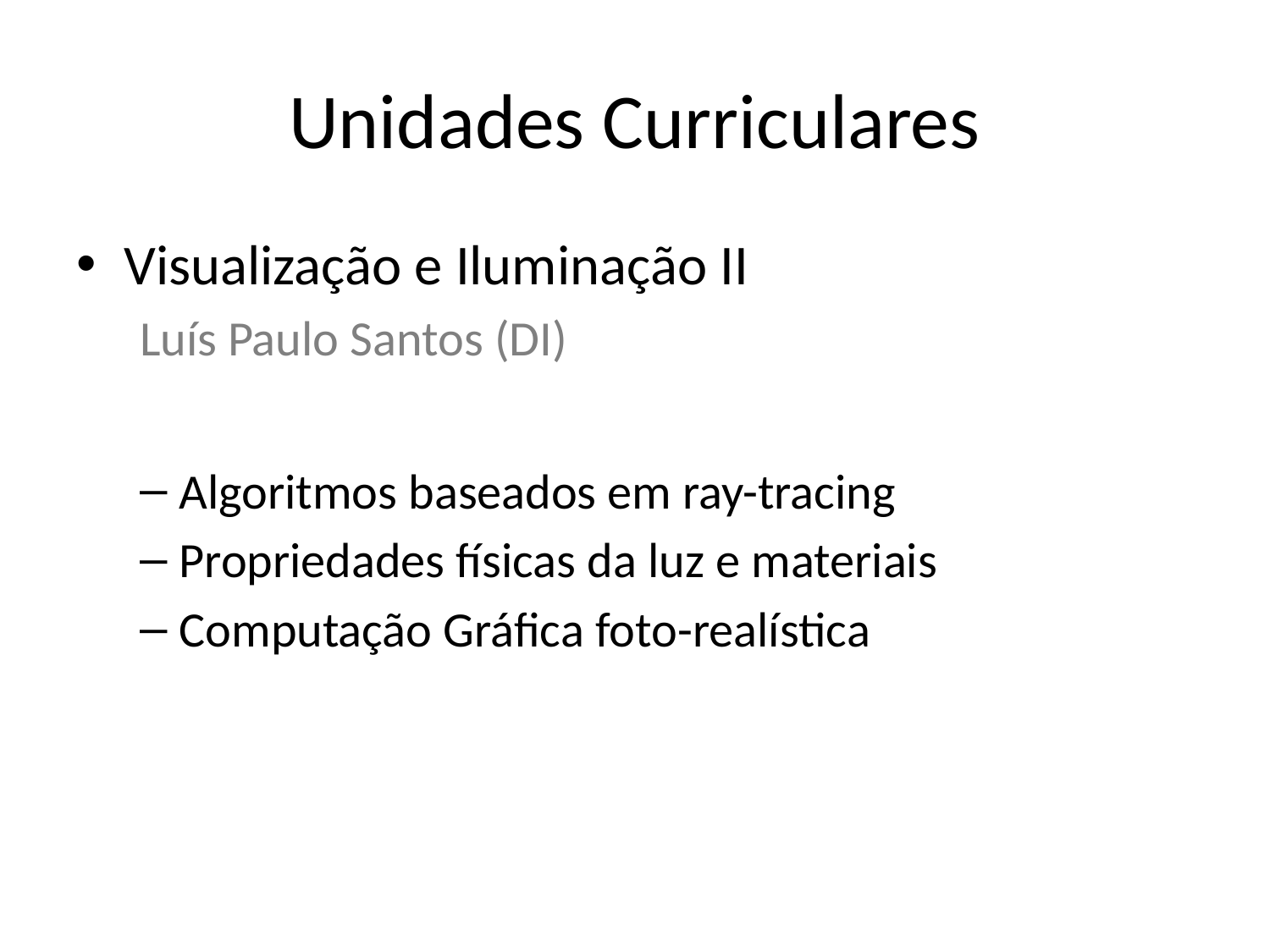

# Unidades Curriculares
Visualização e Iluminação II
Luís Paulo Santos (DI)

Algoritmos baseados em ray-tracing
Propriedades físicas da luz e materiais
Computação Gráfica foto-realística